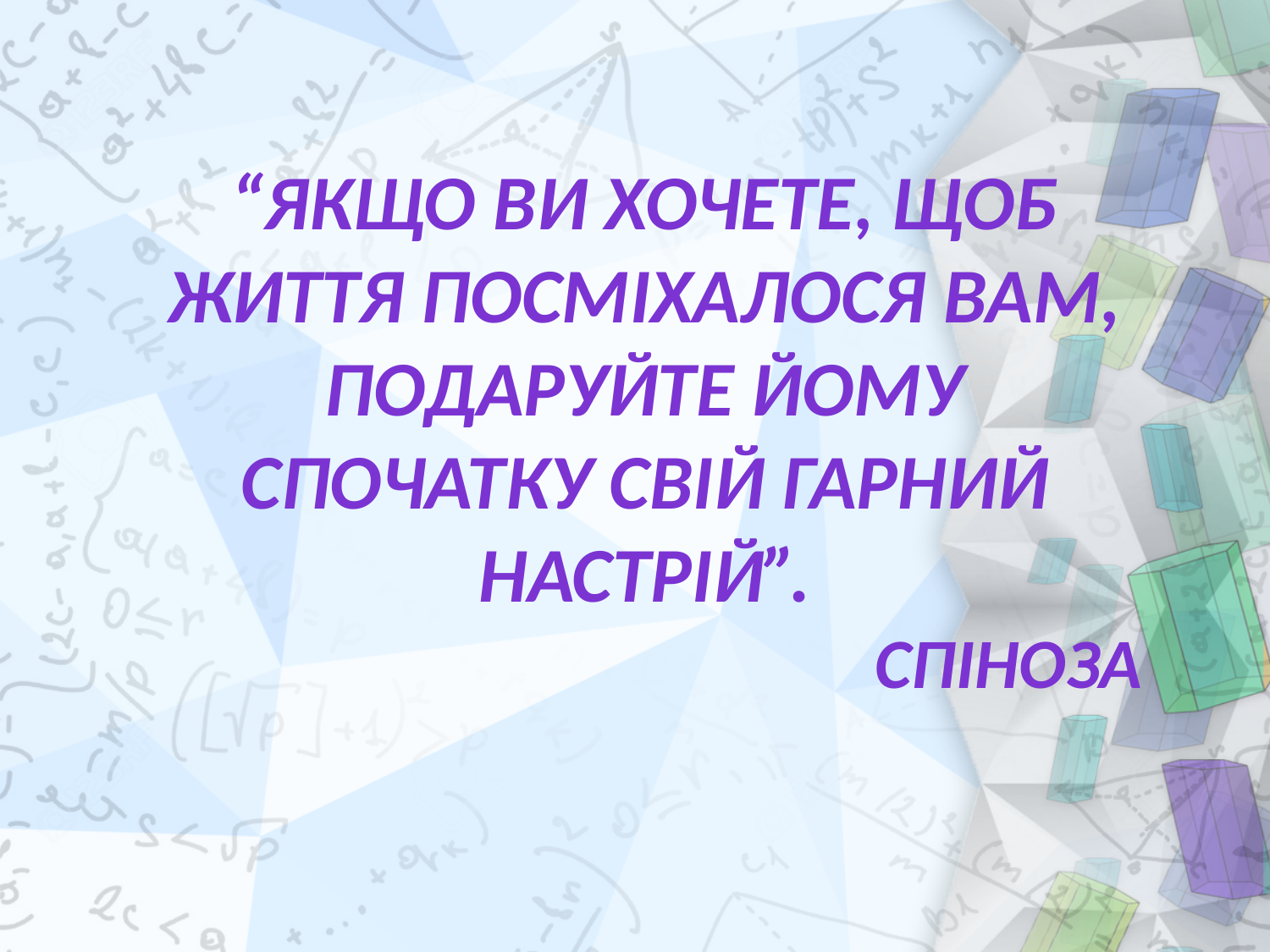

“Якщо ви хочете, щоб життя посміхалося вам, подаруйте йому спочатку свій гарний настрій”.
Спіноза